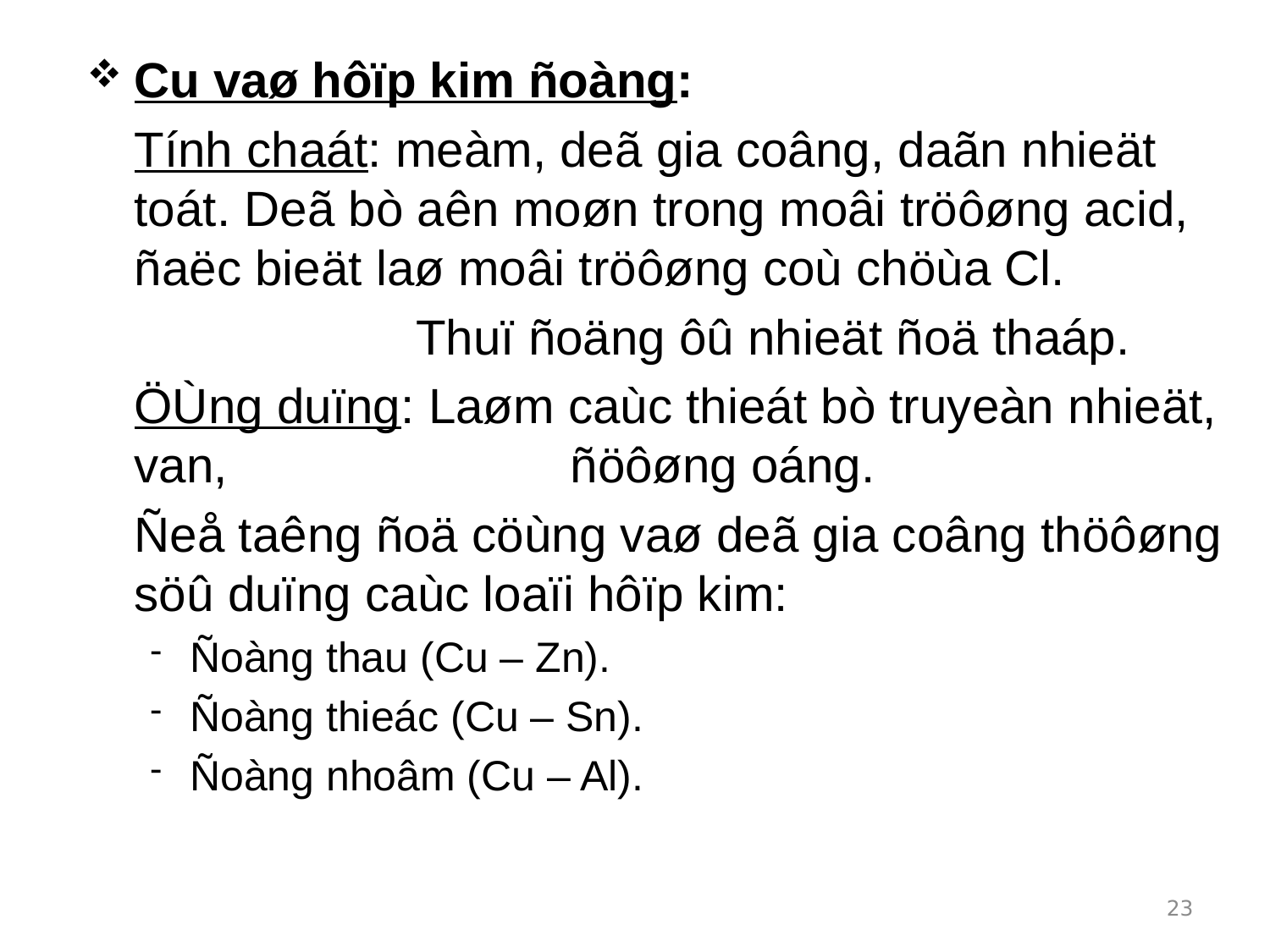

Cu vaø hôïp kim ñoàng:
	Tính chaát: meàm, deã gia coâng, daãn nhieät toát. Deã bò aên moøn trong moâi tröôøng acid, ñaëc bieät laø moâi tröôøng coù chöùa Cl.
			  Thuï ñoäng ôû nhieät ñoä thaáp.
	ÖÙng duïng: Laøm caùc thieát bò truyeàn nhieät, van, 			    ñöôøng oáng.
	Ñeå taêng ñoä cöùng vaø deã gia coâng thöôøng söû duïng caùc loaïi hôïp kim:
Ñoàng thau (Cu – Zn).
Ñoàng thieác (Cu – Sn).
Ñoàng nhoâm (Cu – Al).
23